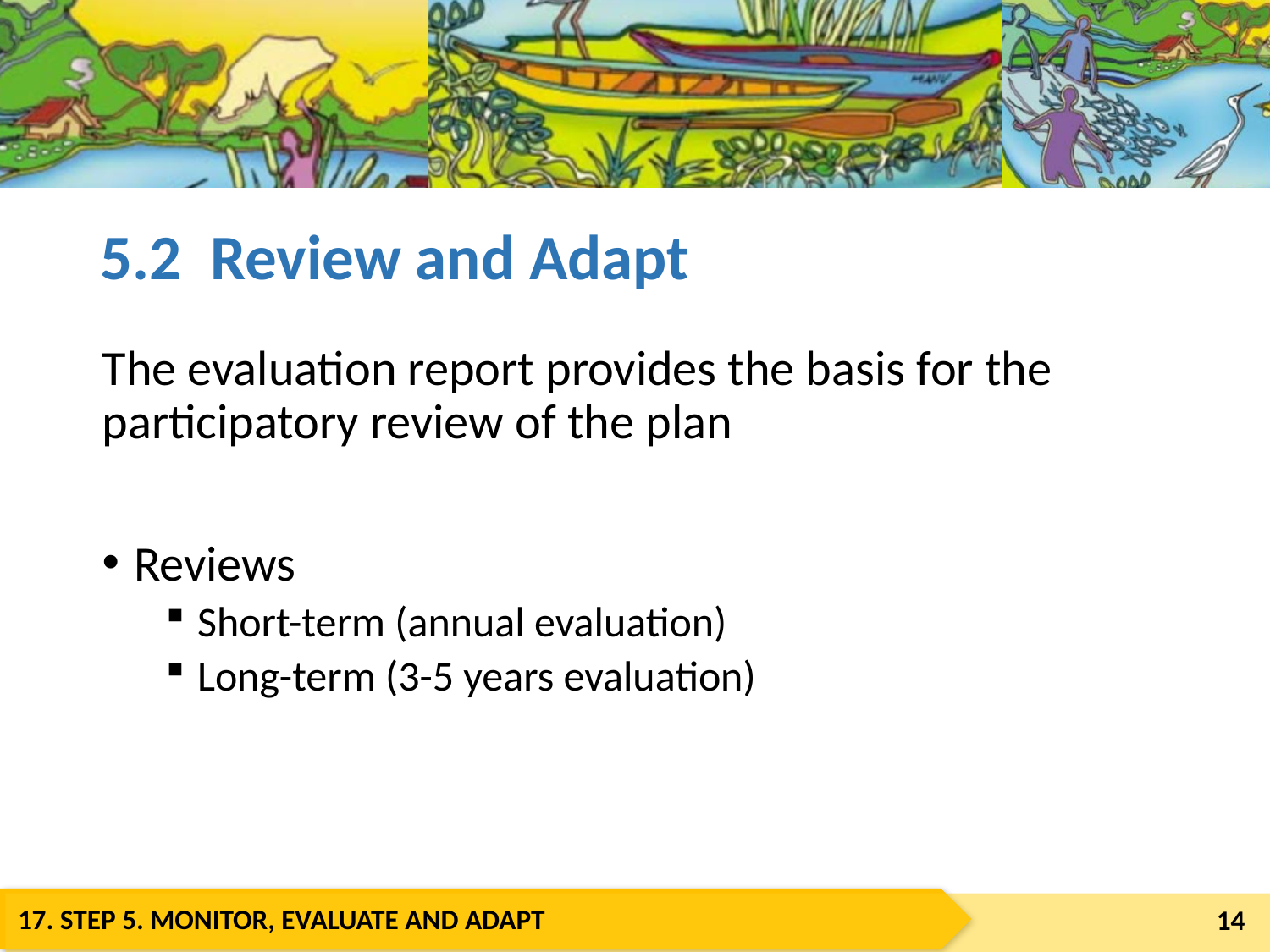

# 5.2  Review and Adapt
The evaluation report provides the basis for the participatory review of the plan

Reviews
Short-term (annual evaluation)
Long-term (3-5 years evaluation)
14